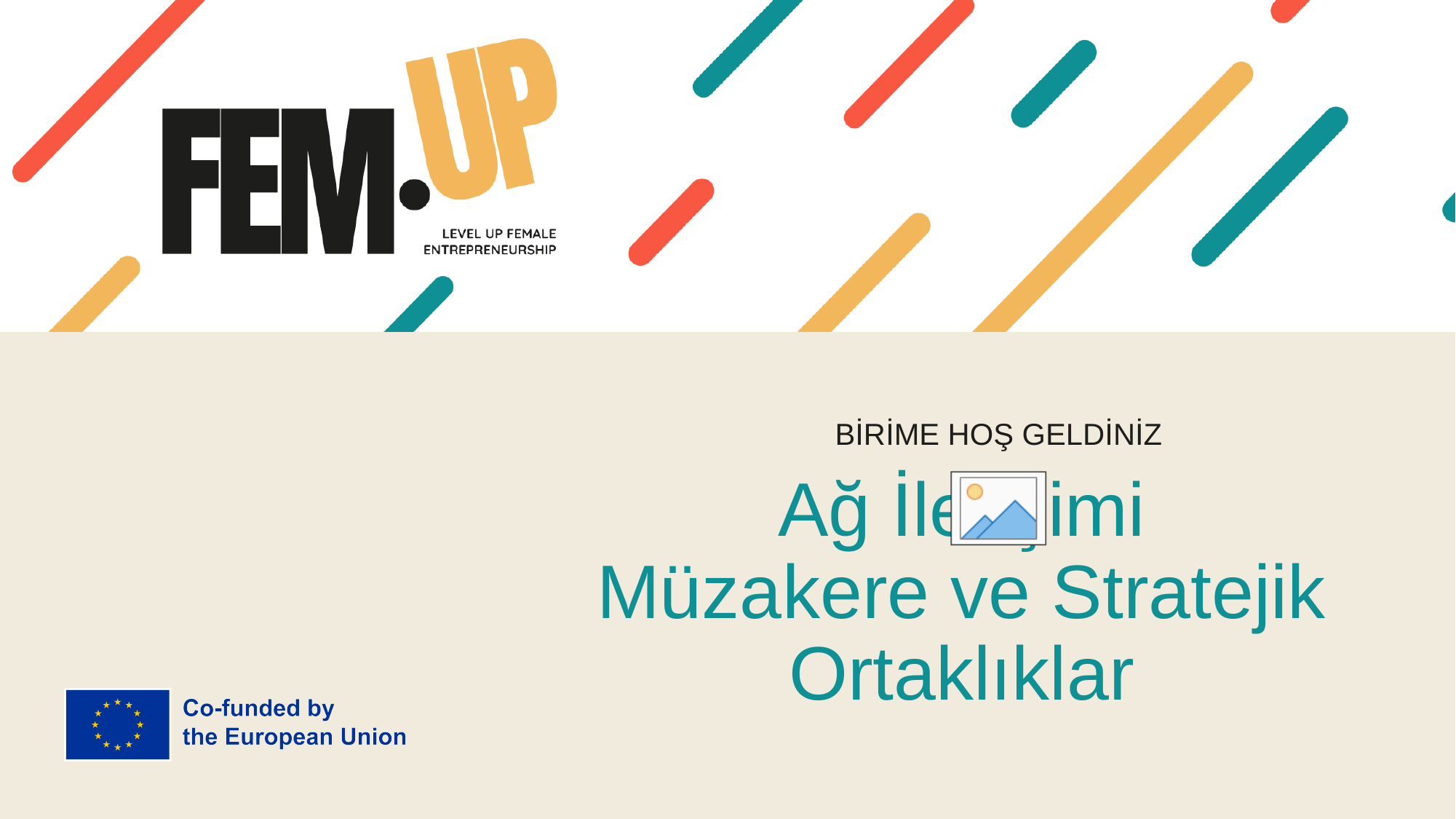

BİRİME HOŞ GELDİNİZ
# Ağ İletişimi Müzakere ve Stratejik Ortaklıklar